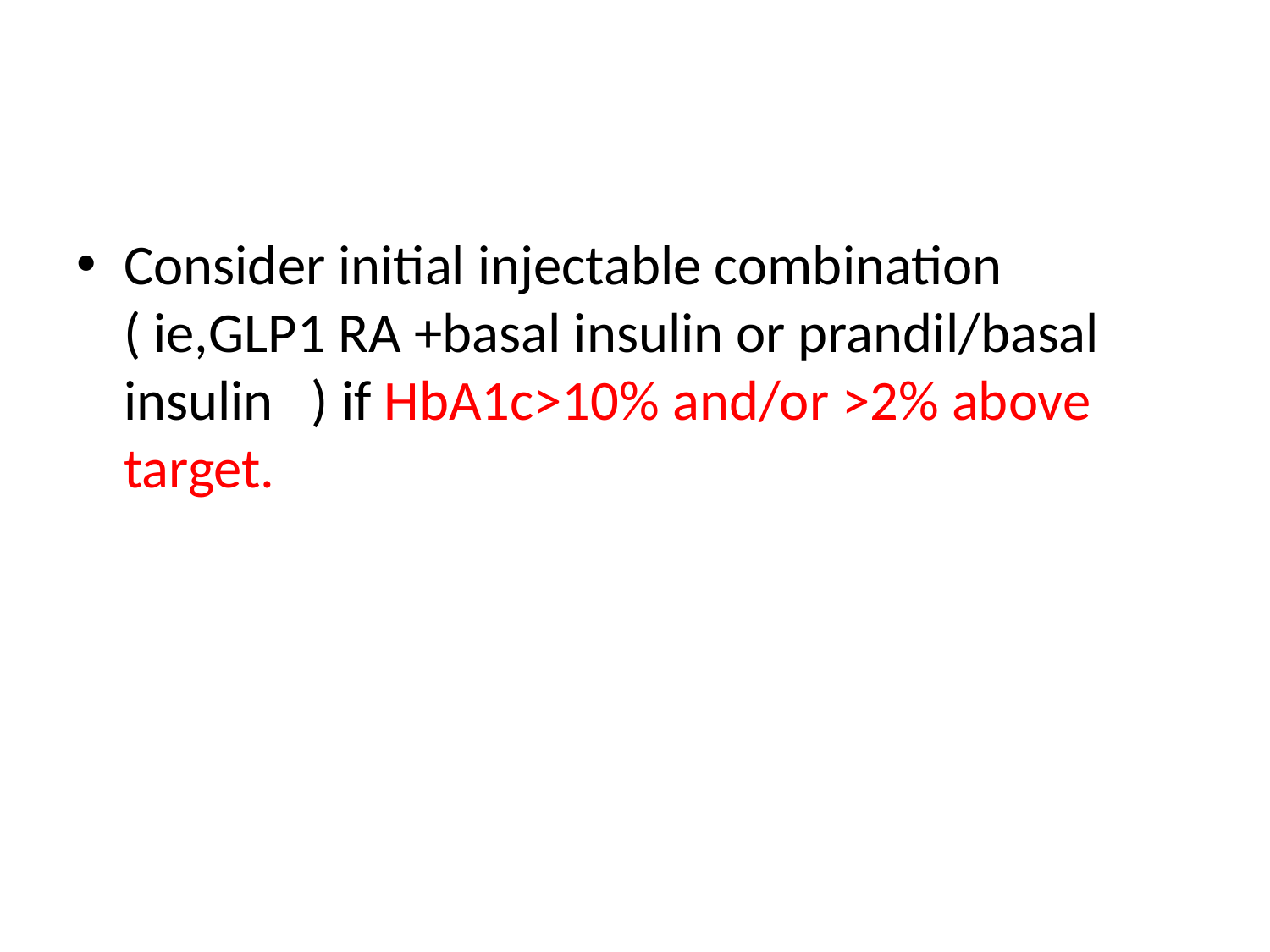

#
Consider initial injectable combination ( ie,GLP1 RA +basal insulin or prandil/basal insulin   ) if HbA1c>10% and/or >2% above target.